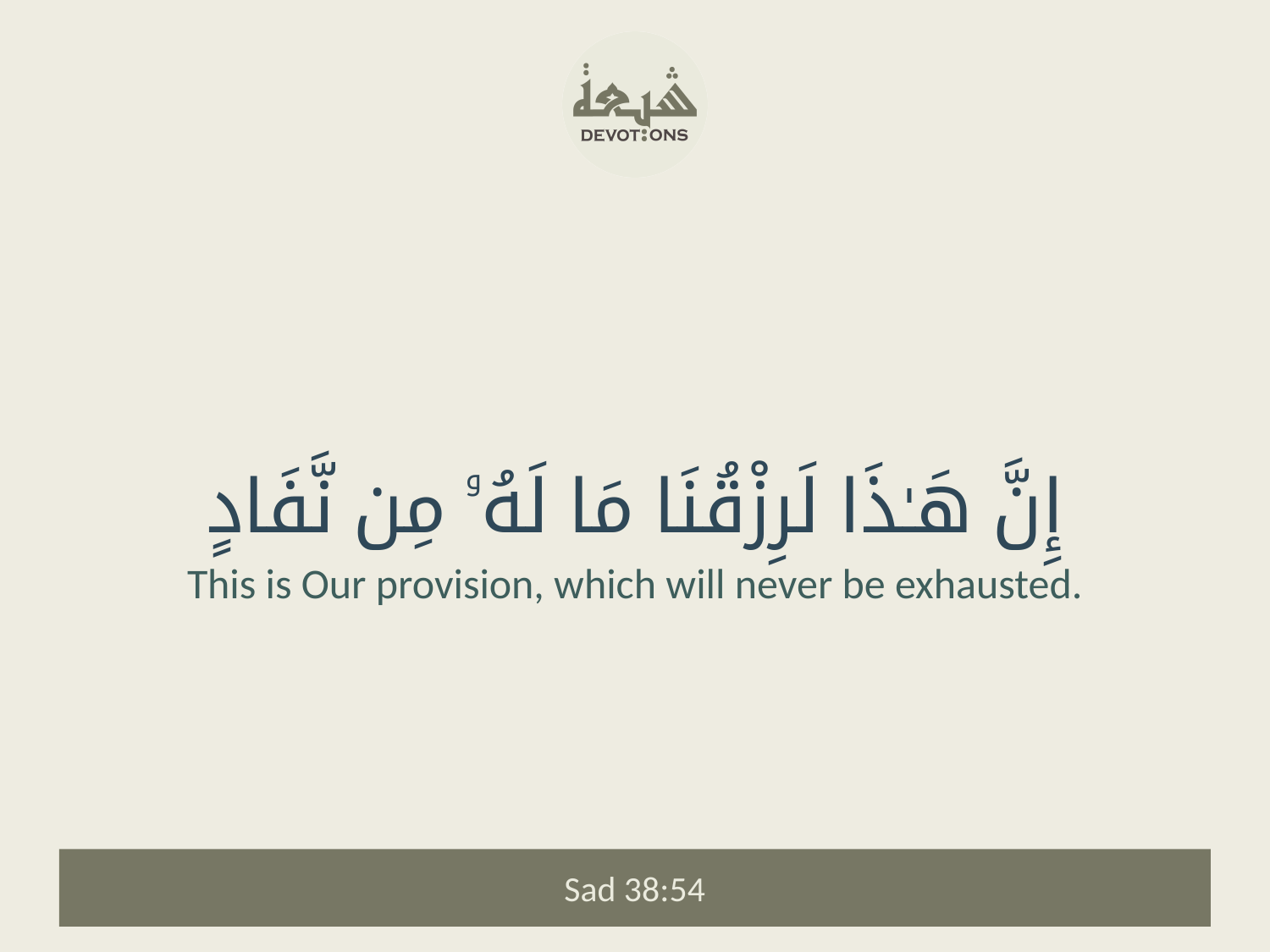

إِنَّ هَـٰذَا لَرِزْقُنَا مَا لَهُۥ مِن نَّفَادٍ
This is Our provision, which will never be exhausted.
Sad 38:54